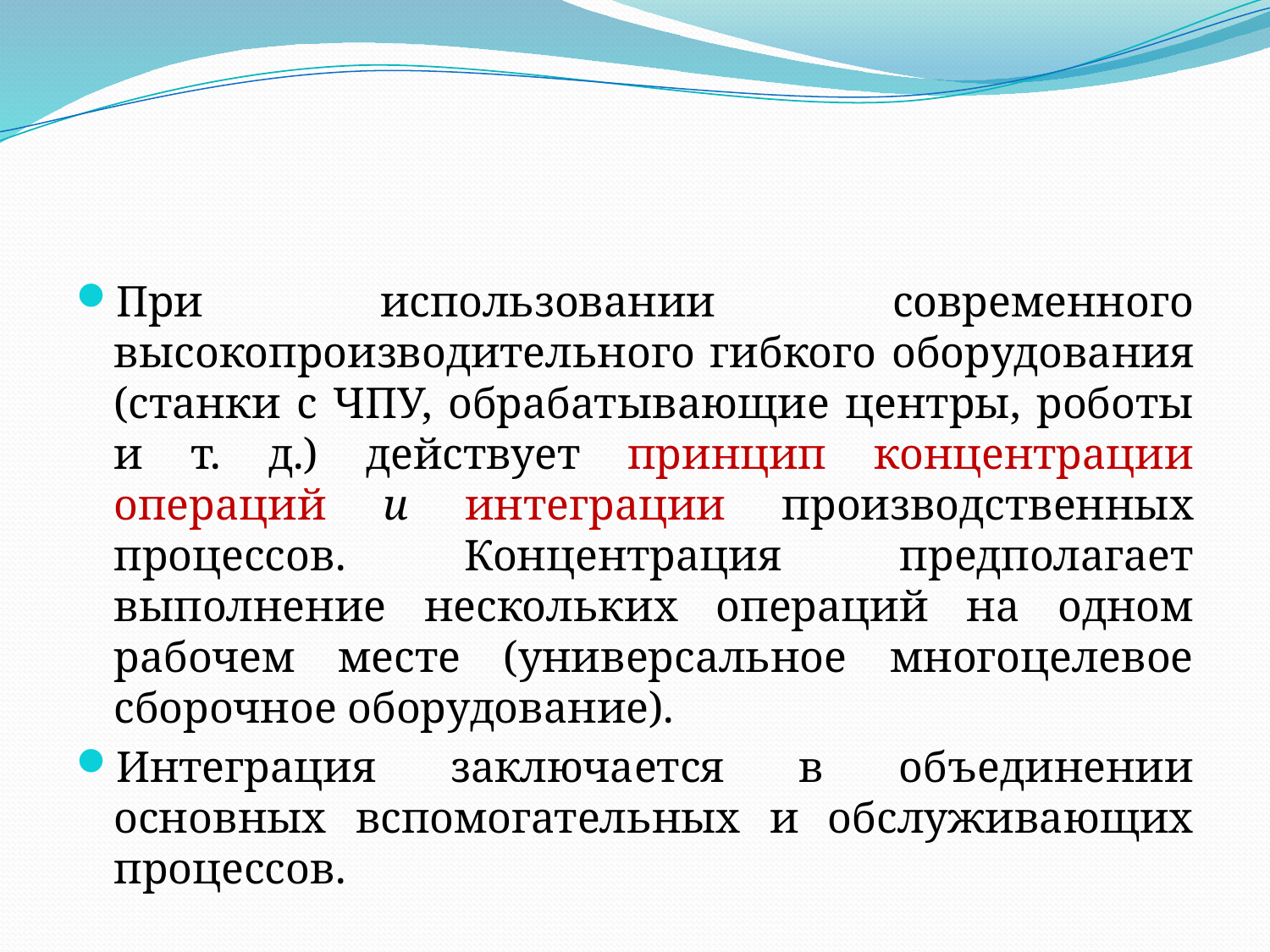

При использовании современного высокопроизводительного гибкого оборудования (станки с ЧПУ, обрабатывающие центры, роботы и т. д.) действует принцип концентрации операций и интеграции производственных процессов. Концентрация предполагает выполнение нескольких операций на одном рабочем месте (универсальное многоцелевое сборочное оборудование).
Интеграция заключается в объединении основных вспомогательных и обслуживающих процессов.